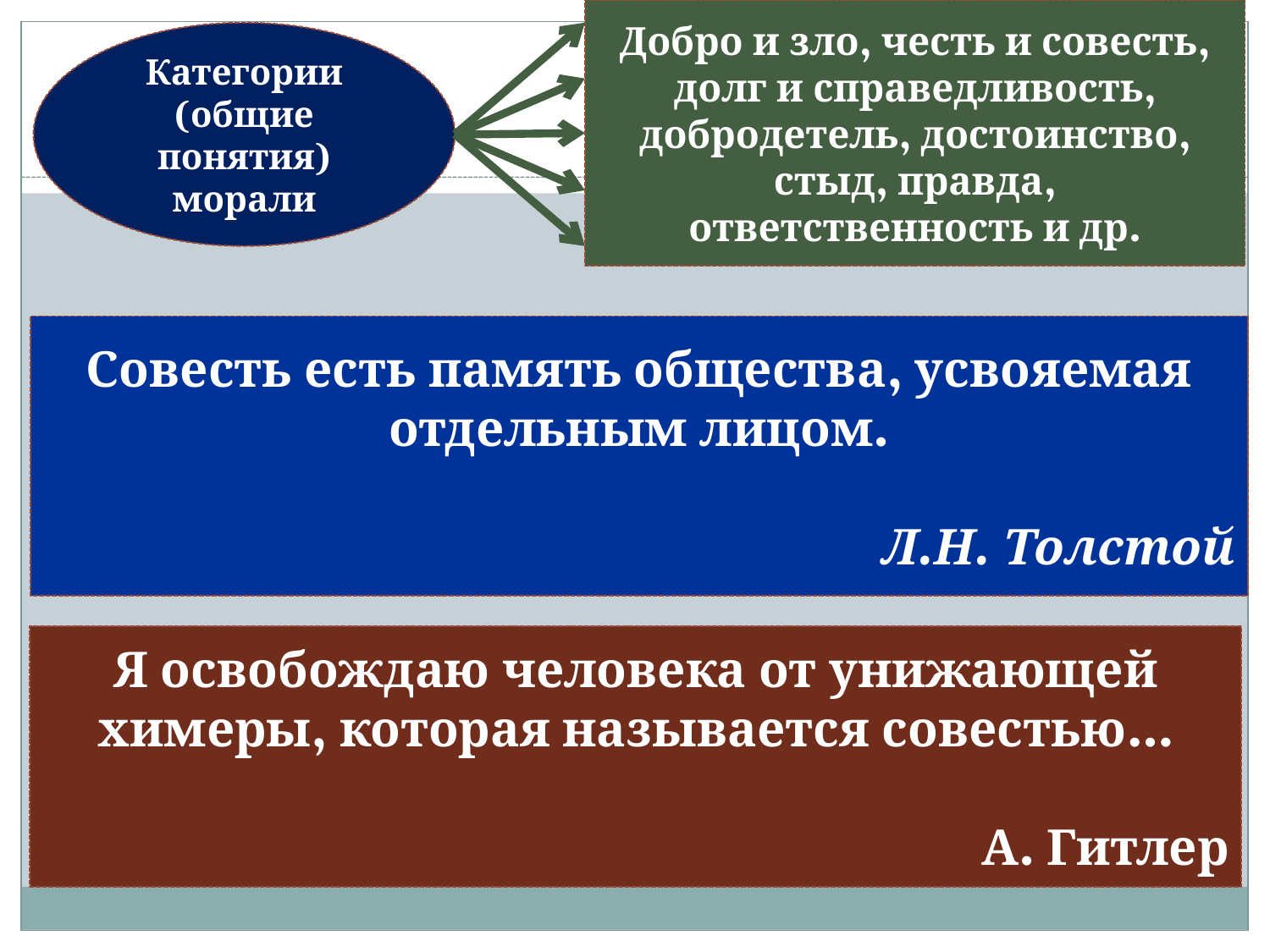

Добро и зло, честь и совесть, долг и справедливость, добродетель, достоинство, стыд, правда, ответственность и др.
Категории (общие понятия) морали
#

Совесть есть память общества, усвояемая отдельным лицом.

Л.Н. Толстой
Я освобождаю человека от унижающей химеры, которая называется совестью…

А. Гитлер